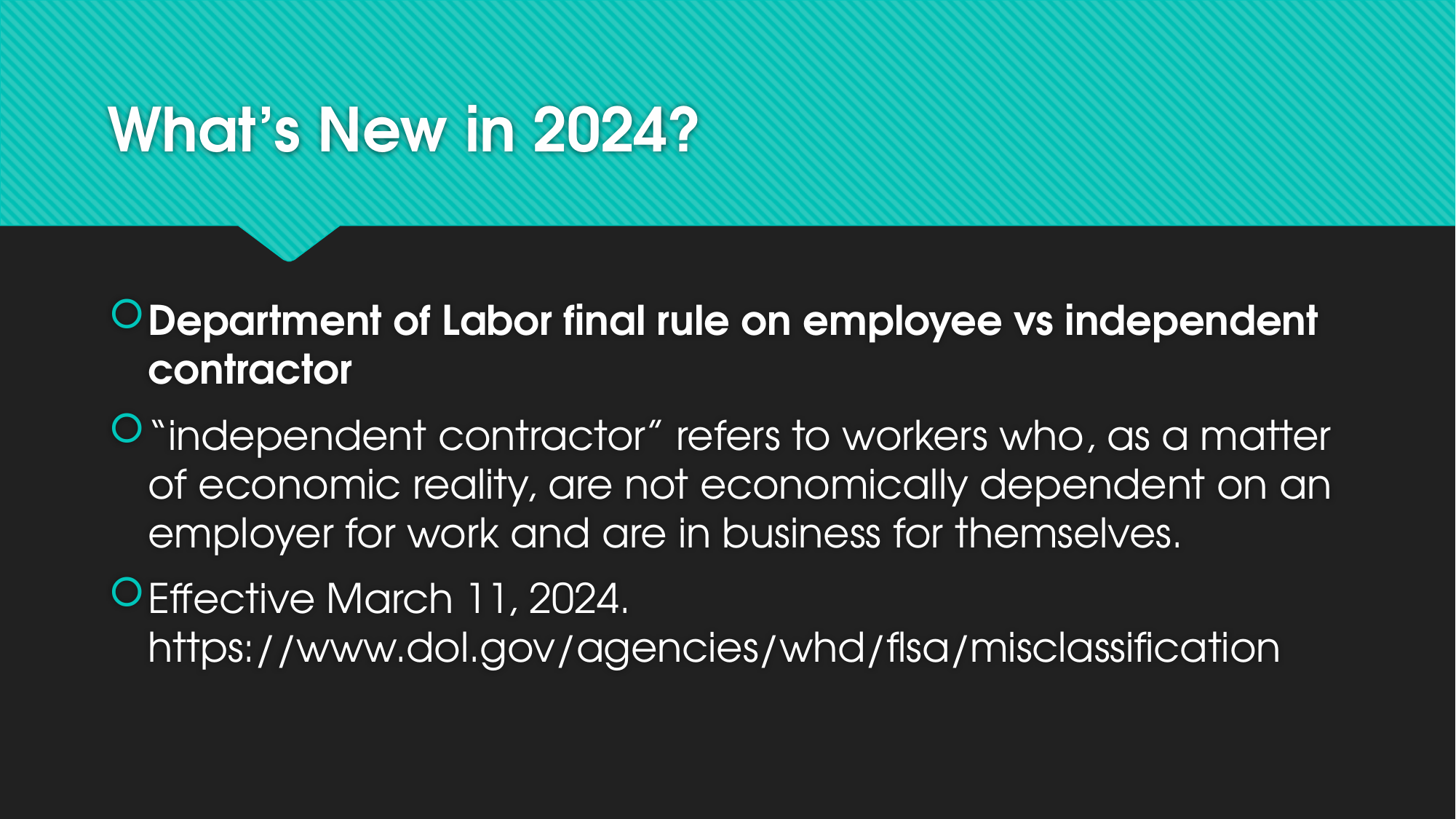

# What’s New in 2024?
Department of Labor final rule on employee vs independent contractor
“independent contractor” refers to workers who, as a matter of economic reality, are not economically dependent on an employer for work and are in business for themselves.
Effective March 11, 2024. https://www.dol.gov/agencies/whd/flsa/misclassification